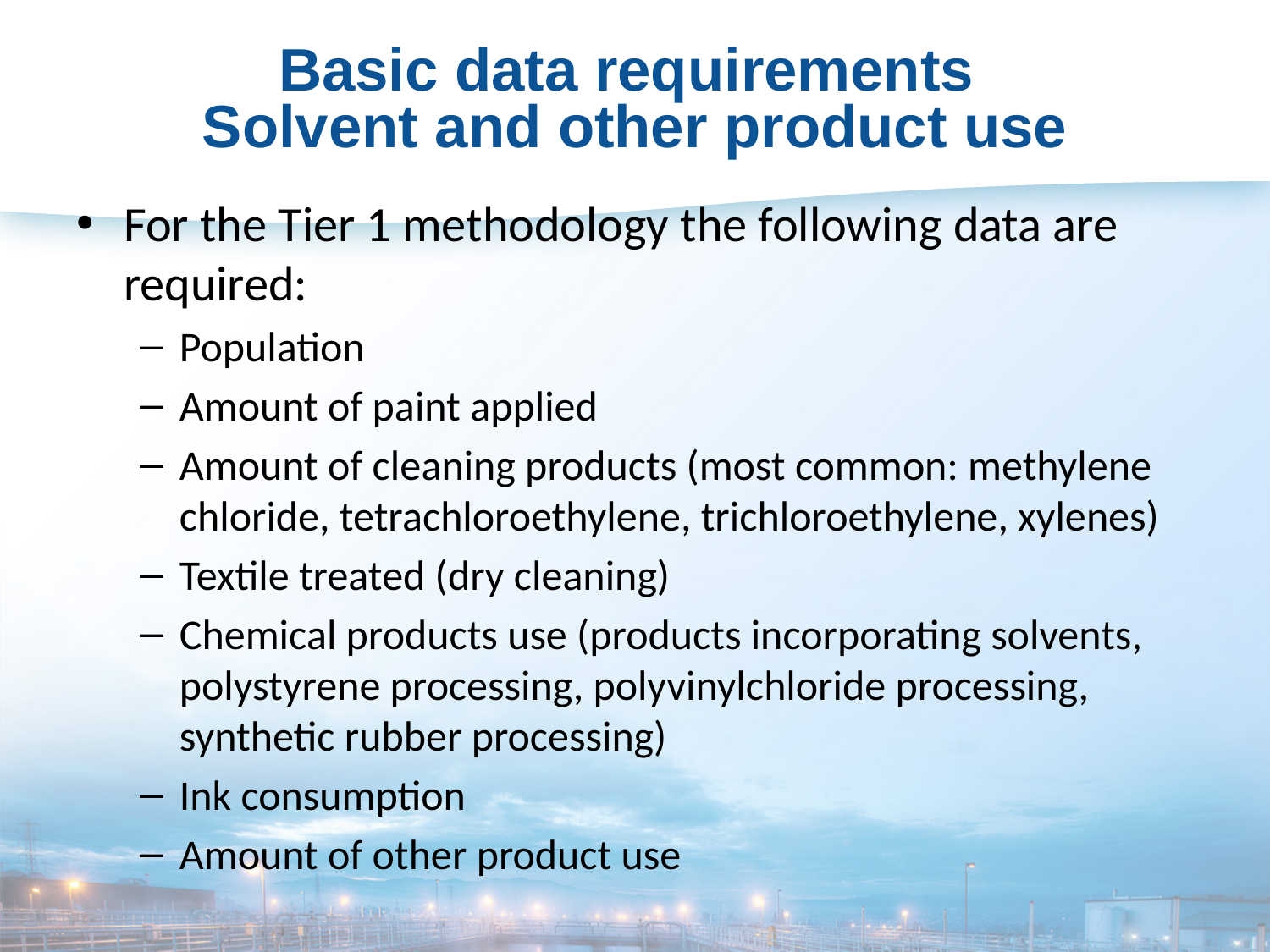

# Basic data requirements Solvent and other product use
For the Tier 1 methodology the following data are required:
Population
Amount of paint applied
Amount of cleaning products (most common: methylene chloride, tetrachloroethylene, trichloroethylene, xylenes)
Textile treated (dry cleaning)
Chemical products use (products incorporating solvents, polystyrene processing, polyvinylchloride processing, synthetic rubber processing)
Ink consumption
Amount of other product use